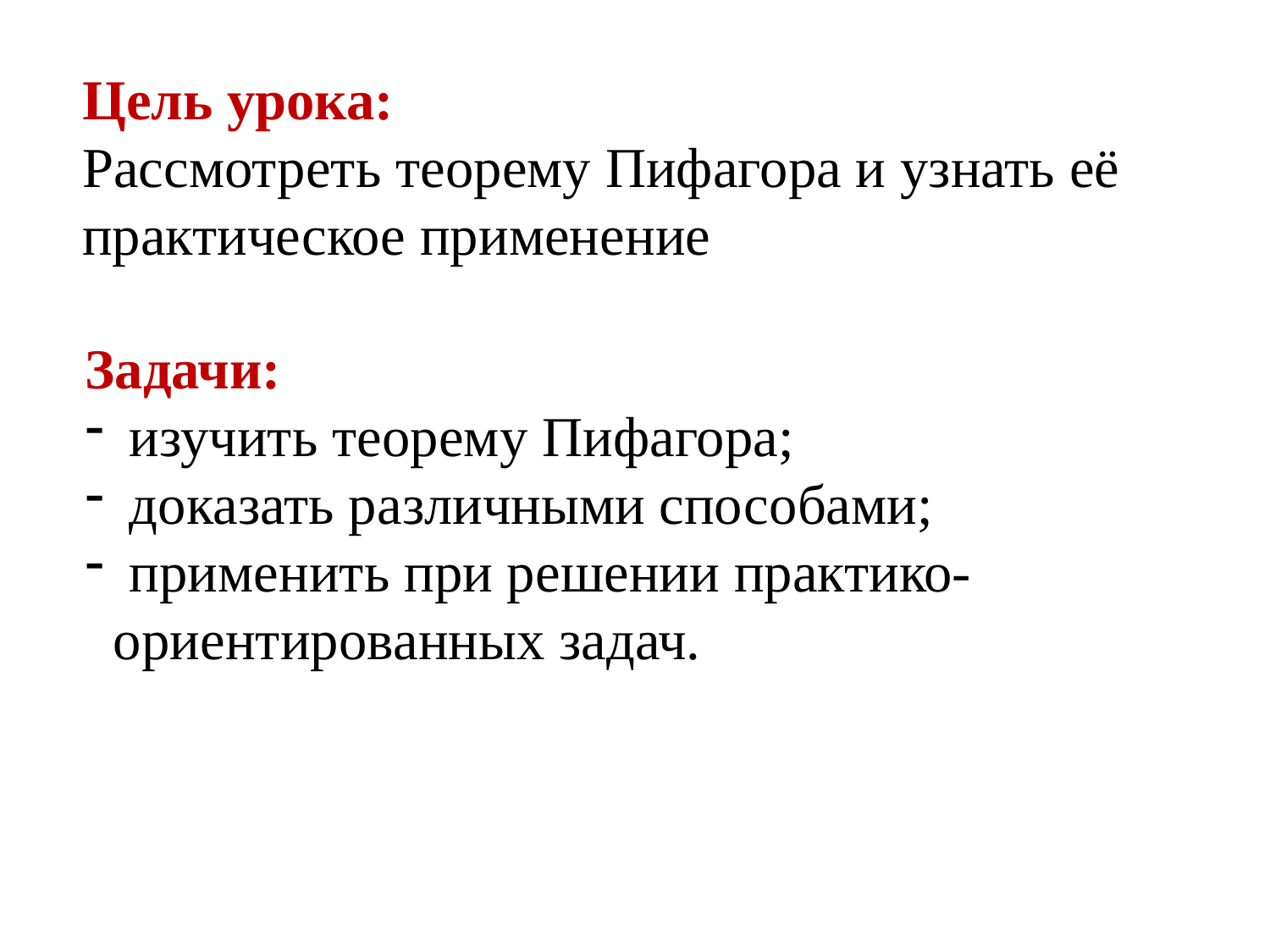

Цель урока:
Рассмотреть теорему Пифагора и узнать её практическое применение
Задачи:
 изучить теорему Пифагора;
 доказать различными способами;
 применить при решении практико-
  ориентированных задач.